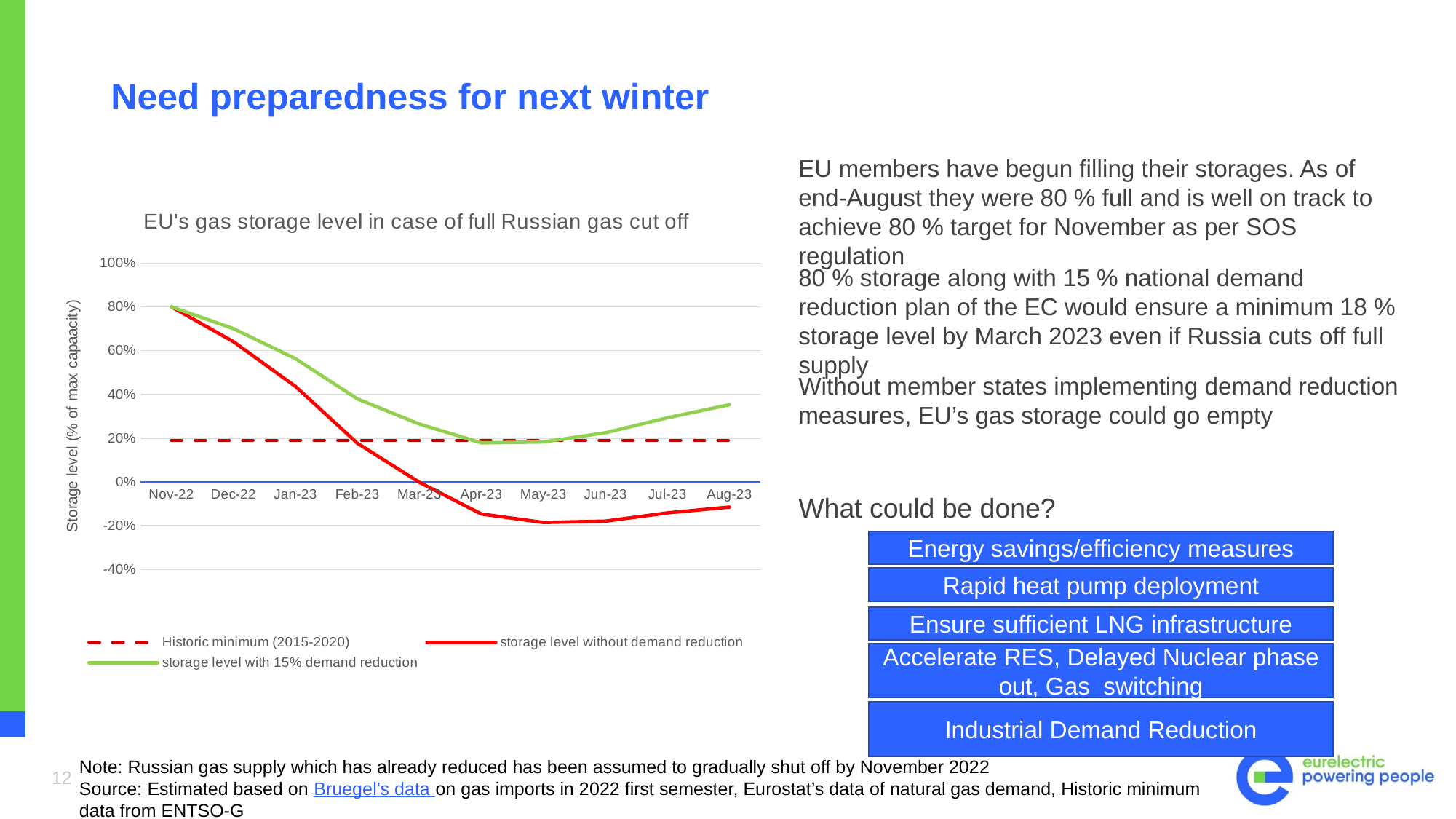

# Need preparedness for next winter
EU members have begun filling their storages. As of end-August they were 80 % full and is well on track to achieve 80 % target for November as per SOS regulation

### Chart: EU's gas storage level in case of full Russian gas cut off

| Category | Historic minimum (2015-2020) | storage level without demand reduction | storage level with 15% demand reduction |
|---|---|---|---|
| 44866 | 0.19 | 0.8 | 0.8 |
| 44896 | 0.19 | 0.6408939020033493 | 0.7004919822290916 |
| 44927 | 0.19 | 0.43626615985155315 | 0.5633709666742164 |
| 44958 | 0.19 | 0.17644846825918803 | 0.3793384940948574 |
| 44986 | 0.19 | -0.001842102013324833 | 0.264604074637373 |
| 45017 | 0.19 | -0.14632258521372102 | 0.17860822919118766 |
| 45047 | 0.19 | -0.18470648337001883 | 0.18279448103248594 |
| 45078 | 0.19 | -0.17862374298964606 | 0.22477737562995423 |
| 45108 | 0.19 | -0.1411665010629692 | 0.29342859654178105 |
| 45139 | 0.19 | -0.11437754077900411 | 0.35301177805730277 |
80 % storage along with 15 % national demand reduction plan of the EC would ensure a minimum 18 % storage level by March 2023 even if Russia cuts off full supply
Without member states implementing demand reduction measures, EU’s gas storage could go empty
What could be done?
Energy savings/efficiency measures
Rapid heat pump deployment
Ensure sufficient LNG infrastructure
Accelerate RES, Delayed Nuclear phase out, Gas  switching
Industrial Demand Reduction
Note: Russian gas supply which has already reduced has been assumed to gradually shut off by November 2022
Source: Estimated based on Bruegel’s data on gas imports in 2022 first semester, Eurostat’s data of natural gas demand, Historic minimum data from ENTSO-G
12